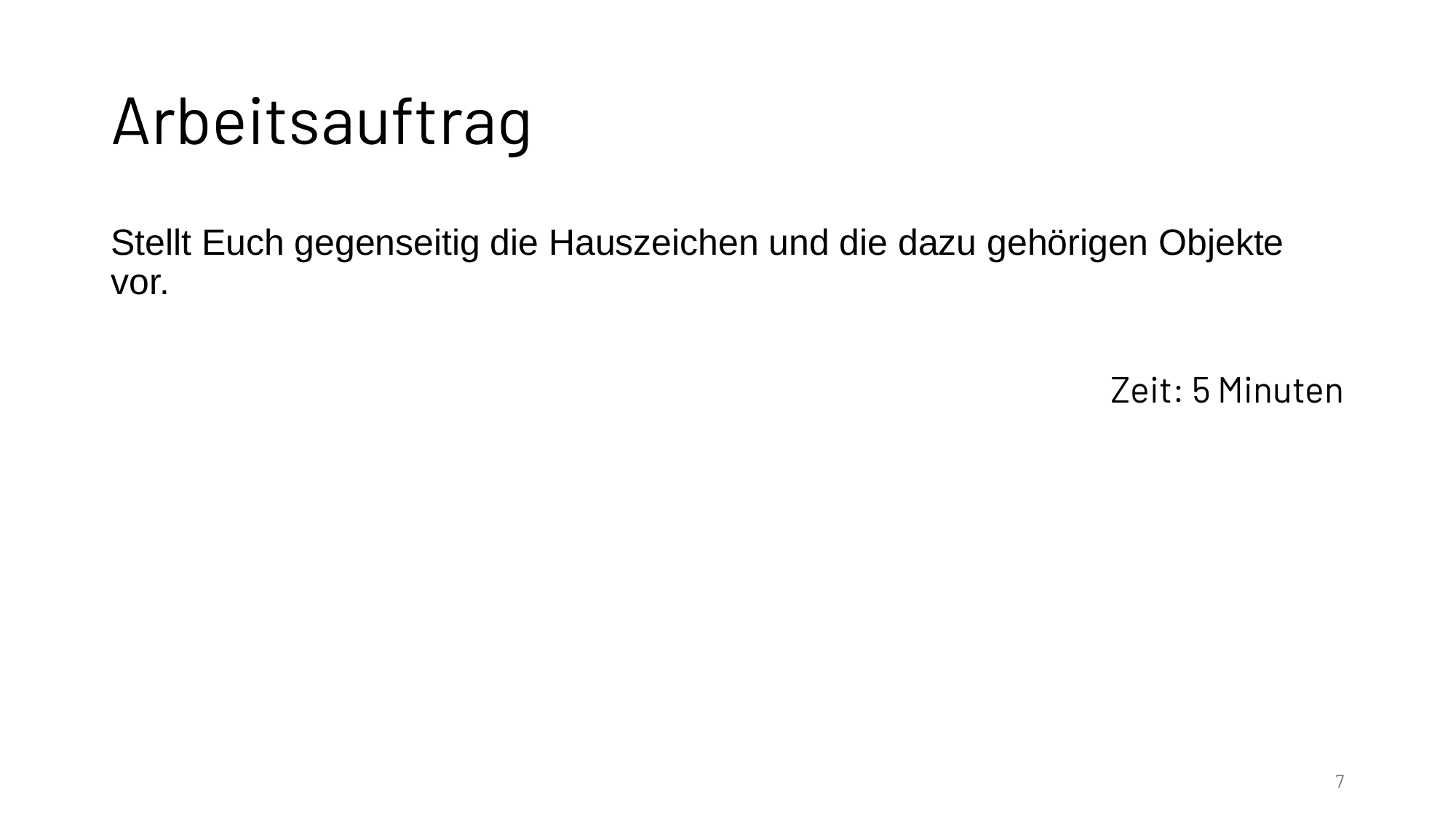

# Arbeitsauftrag
Stellt Euch gegenseitig die Hauszeichen und die dazu gehörigen Objekte vor.

Zeit: 5 Minuten
7